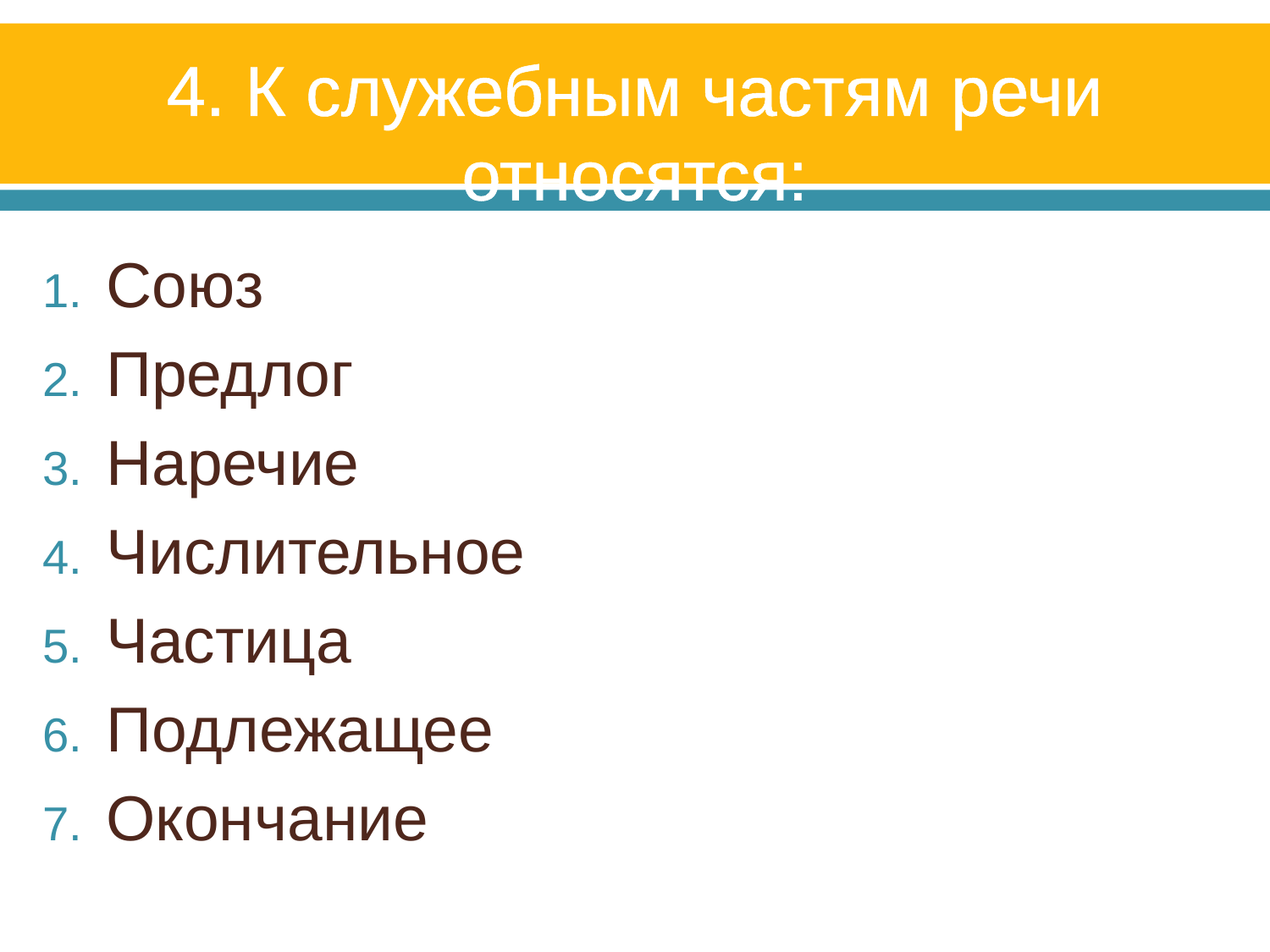

# 4. К служебным частям речи относятся:
Союз
Предлог
Наречие
Числительное
Частица
Подлежащее
Окончание